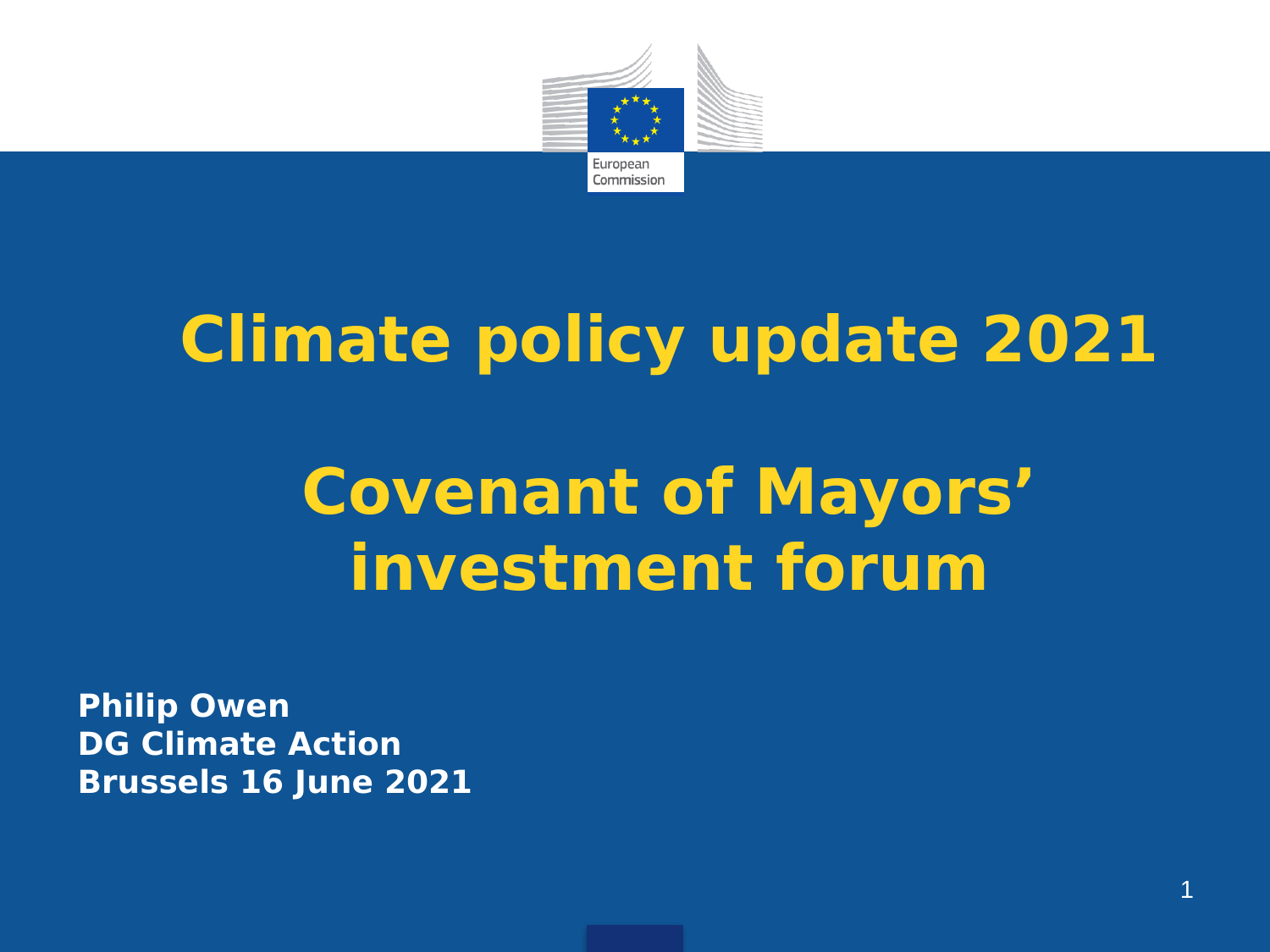

# Climate policy update 2021 Covenant of Mayors’ investment forum

Philip Owen
DG Climate Action
Brussels 16 June 2021
1